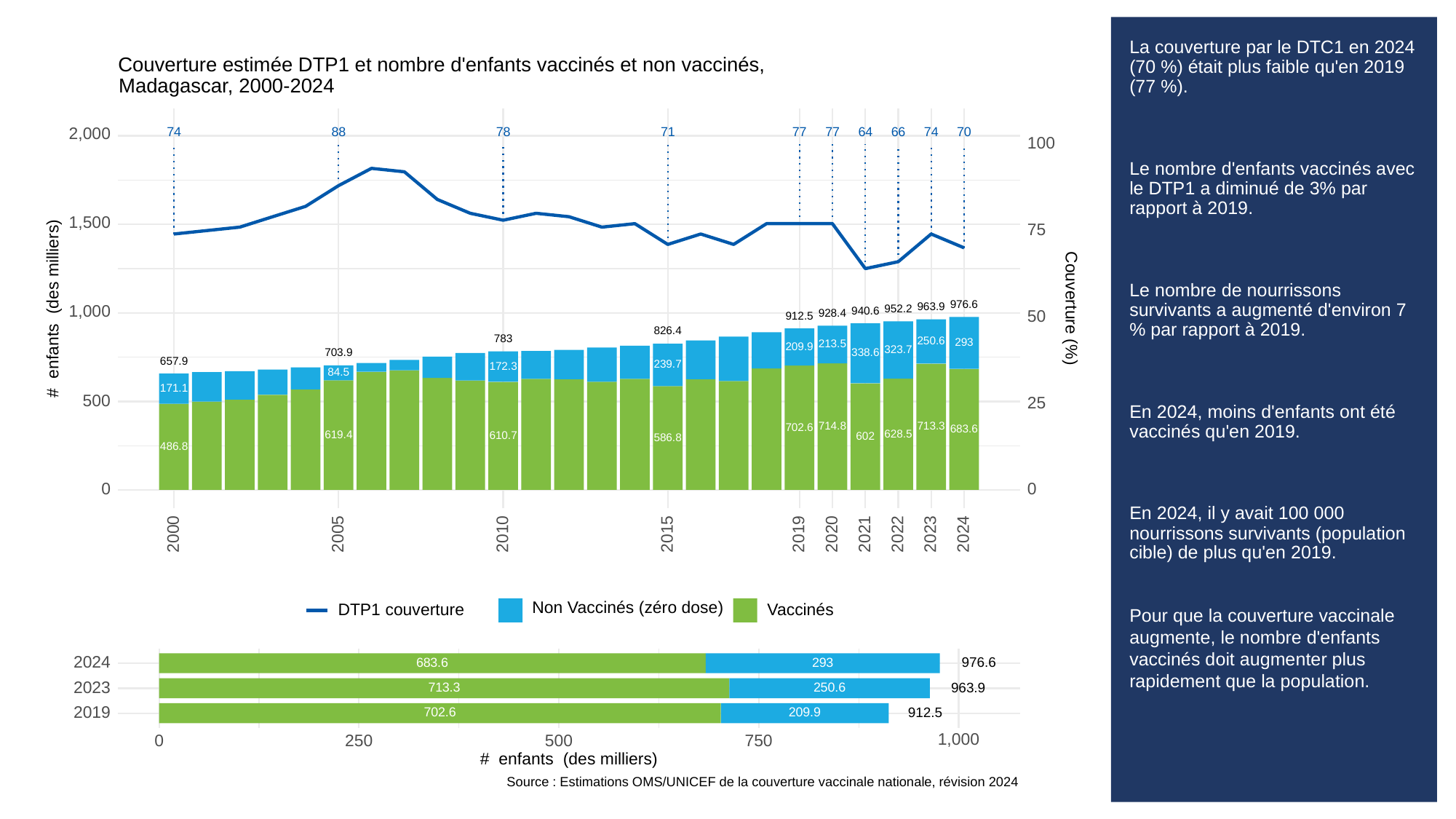

# La couverture par le DTC1 en 2024 (70 %) était plus faible qu'en 2019 (77 %).

Le nombre d'enfants vaccinés avec le DTP1 a diminué de 3% par rapport à 2019.

Le nombre de nourrissons survivants a augmenté d'environ 7 % par rapport à 2019.

En 2024, moins d'enfants ont été vaccinés qu'en 2019.

En 2024, il y avait 100 000 nourrissons survivants (population cible) de plus qu'en 2019.

Pour que la couverture vaccinale augmente, le nombre d'enfants vaccinés doit augmenter plus rapidement que la population.

Couverture estimée DTP1 et nombre d'enfants vaccinés et non vaccinés,
Madagascar, 2000-2024

2,000
88
78
64
66
70
71
74
74
77
77

100

1,500

75

#  enfants  (des milliers)
Couverture (%)
976.6
963.9
1,000
952.2
940.6
928.4
50
912.5

826.4

783

250.6
293
213.5

209.9

323.7

703.9
338.6

657.9

239.7
172.3

84.5

171.1

500
25

714.8
713.3
702.6
683.6
628.5
619.4
610.7
602
586.8
486.8

0
0

2023
2000
2005
2010
2015
2019
2020
2021
2022
2024

Non Vaccinés (zéro dose)
Vaccinés
DTP1 couverture

2024
976.6
683.6
293

2023
963.9
713.3
250.6

2019
912.5
702.6
209.9

1,000
0
250
500
750
#  enfants  (des milliers)
Source : Estimations OMS/UNICEF de la couverture vaccinale nationale, révision 2024